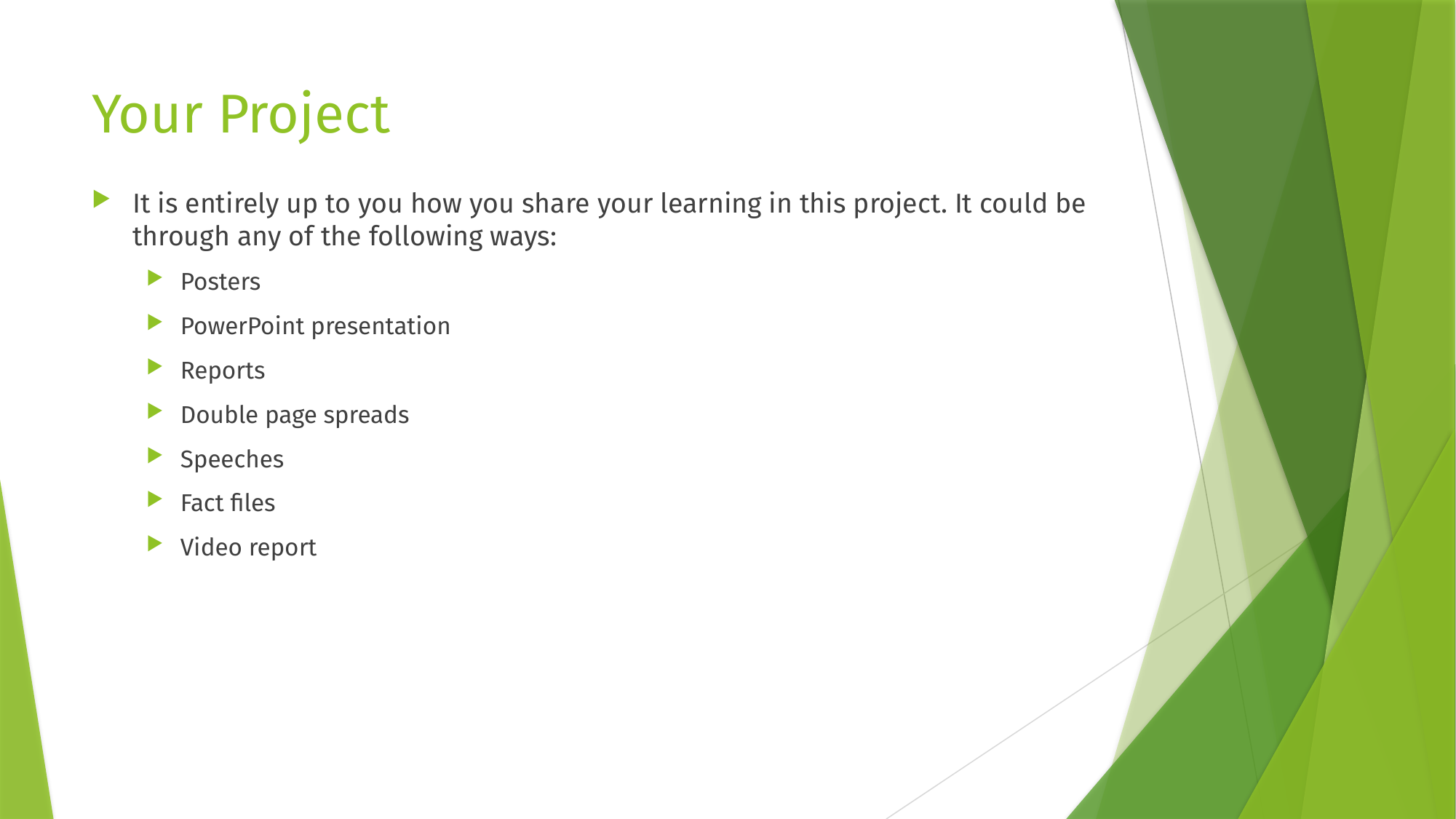

# Your Project
It is entirely up to you how you share your learning in this project. It could be through any of the following ways:
Posters
PowerPoint presentation
Reports
Double page spreads
Speeches
Fact files
Video report